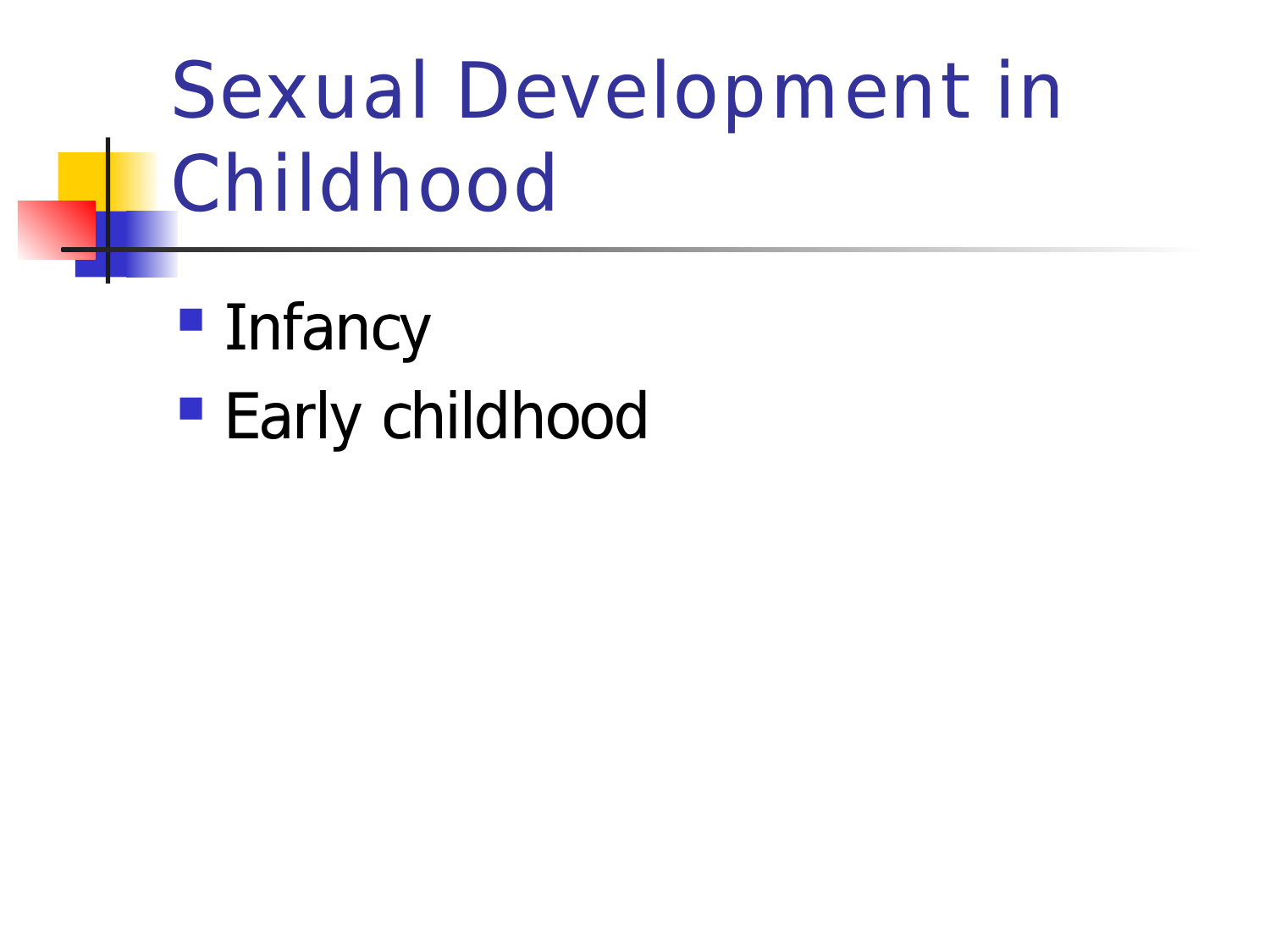

# Sexual Development in Childhood
Infancy
Early childhood